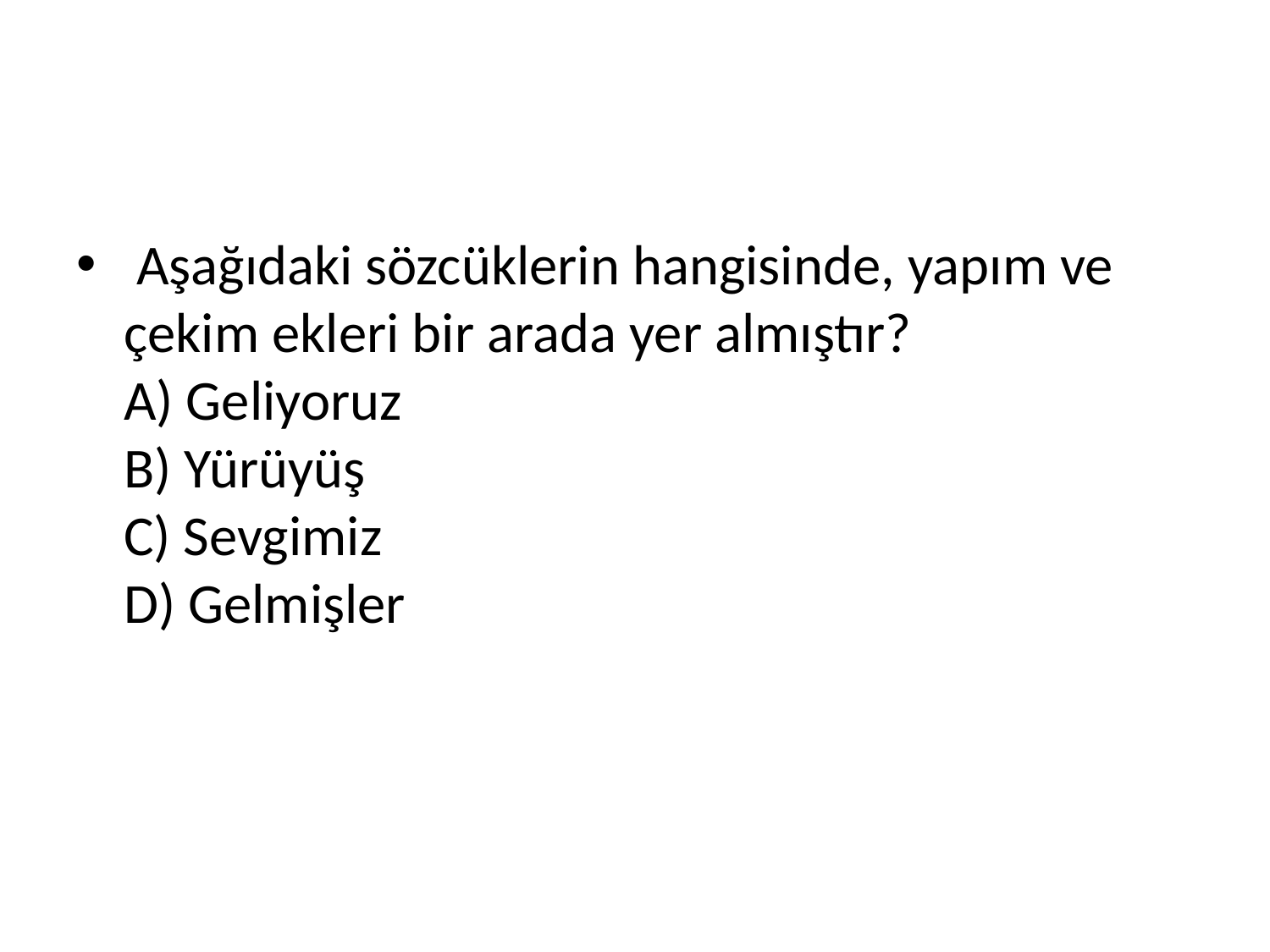

#
 Aşağıdaki sözcüklerin hangisinde, yapım ve 
çekim ekleri bir arada yer almıştır? 
A) Geliyoruz 
B) Yürüyüş 
C) Sevgimiz 
D) Gelmişler